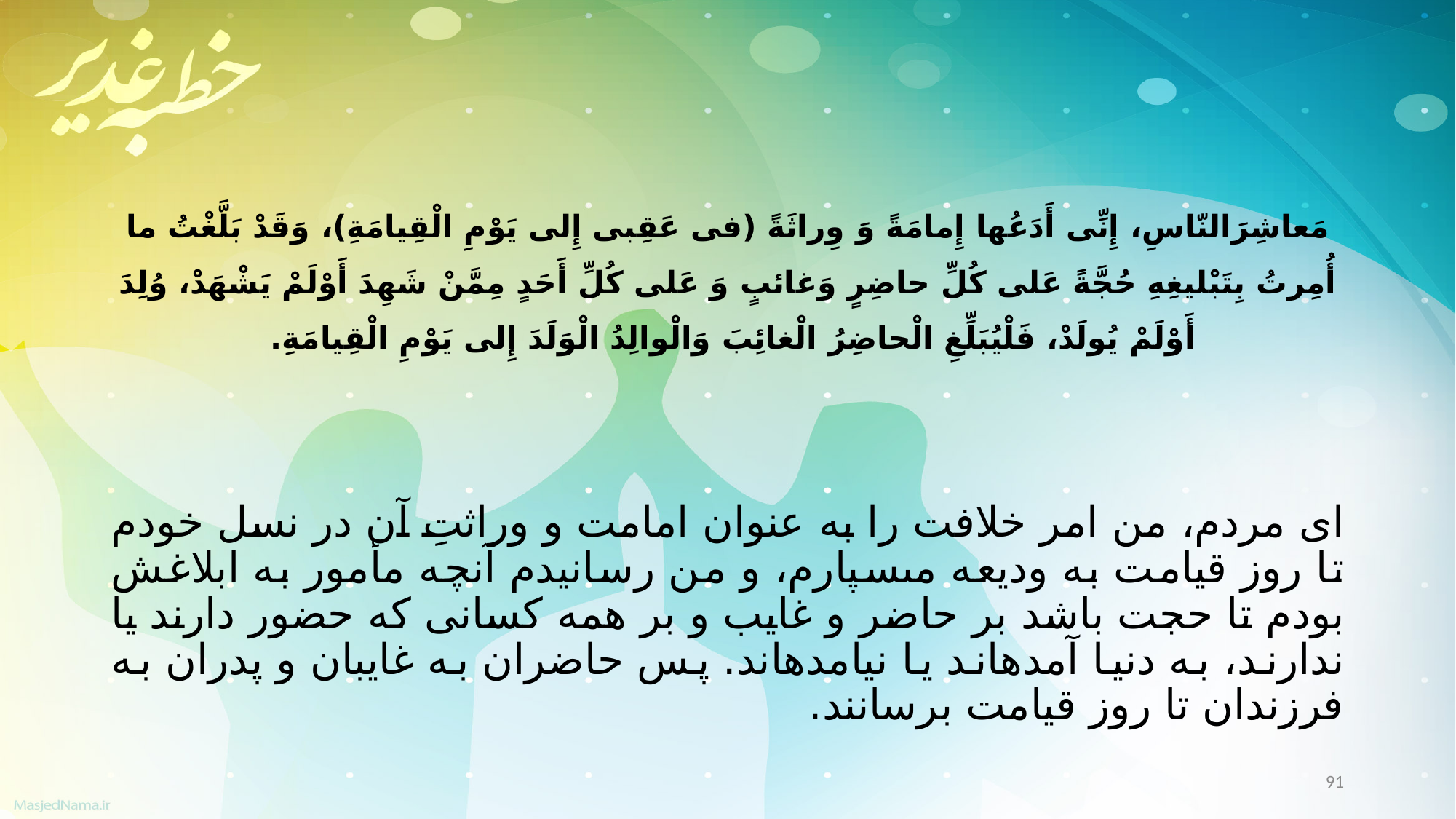

مَعاشِرَالنّاسِ، إِنِّی أَدَعُها إِمامَةً وَ وِراثَةً (فی عَقِبی إِلی یَوْمِ الْقِیامَةِ)، وَقَدْ بَلَّغْتُ ما أُمِرتُ بِتَبْلیغِهِ حُجَّةً عَلی کُلِّ حاضِرٍ وَغائبٍ وَ عَلی کُلِّ أَحَدٍ مِمَّنْ شَهِدَ أَوْلَمْ یَشْهَدْ، وُلِدَ أَوْلَمْ یُولَدْ، فَلْیُبَلِّغِ الْحاضِرُ الْغائِبَ وَالْوالِدُ الْوَلَدَ إِلی یَوْمِ الْقِیامَةِ.
اى مردم، من امر خلافت را به عنوان امامت و وراثتِ آن در نسل خودم تا روز قیامت به ودیعه مى‏سپارم، و من رسانیدم آنچه مأمور به ابلاغش بودم تا حجت باشد بر حاضر و غایب و بر همه کسانى که حضور دارند یا ندارند، به دنیا آمده‏اند یا نیامده‏اند. پس حاضران به غایبان و پدران به فرزندان تا روز قیامت برسانند.
91